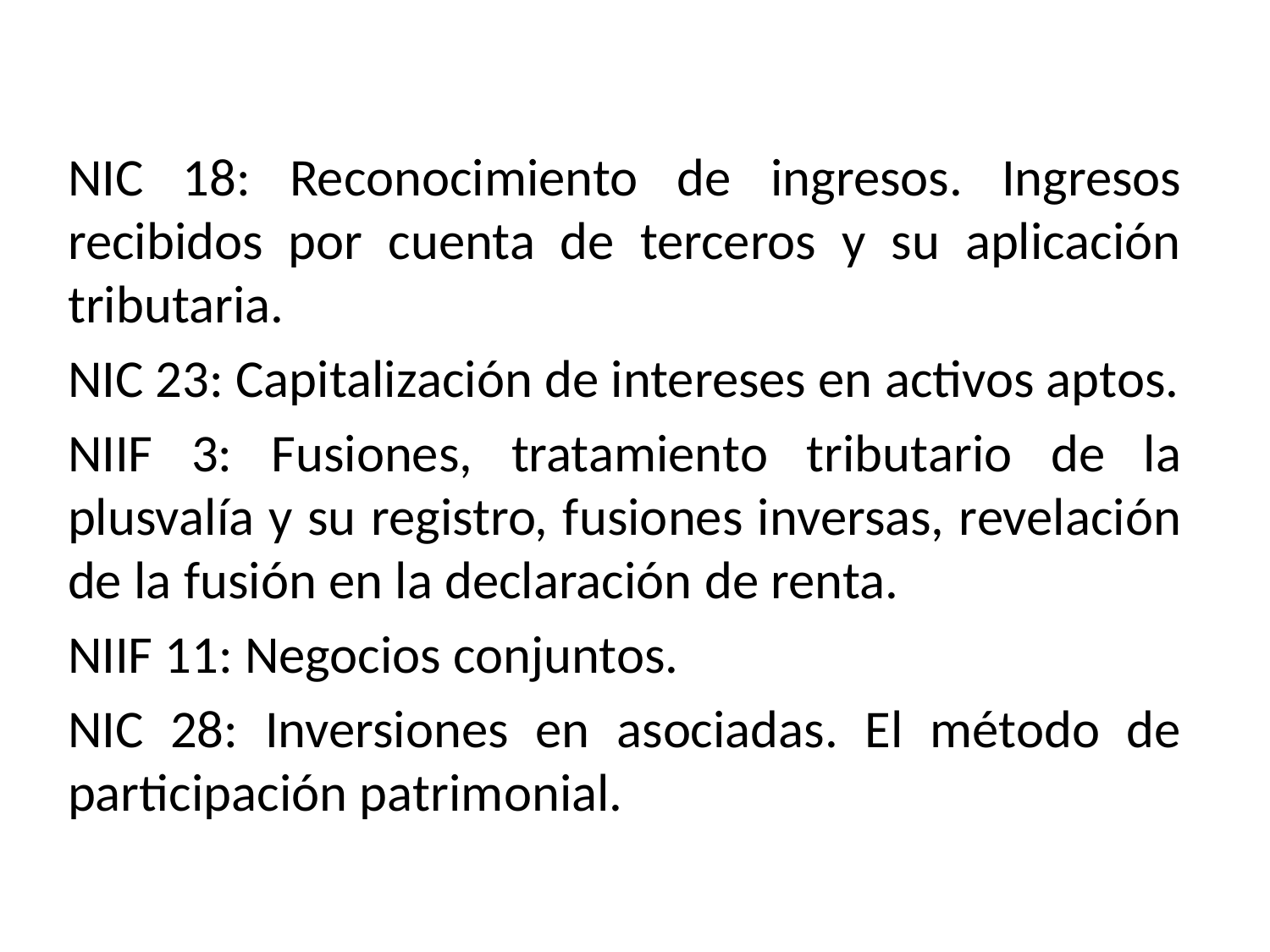

#
NIC 18: Reconocimiento de ingresos. Ingresos recibidos por cuenta de terceros y su aplicación tributaria.
NIC 23: Capitalización de intereses en activos aptos.
NIIF 3: Fusiones, tratamiento tributario de la plusvalía y su registro, fusiones inversas, revelación de la fusión en la declaración de renta.
NIIF 11: Negocios conjuntos.
NIC 28: Inversiones en asociadas. El método de participación patrimonial.